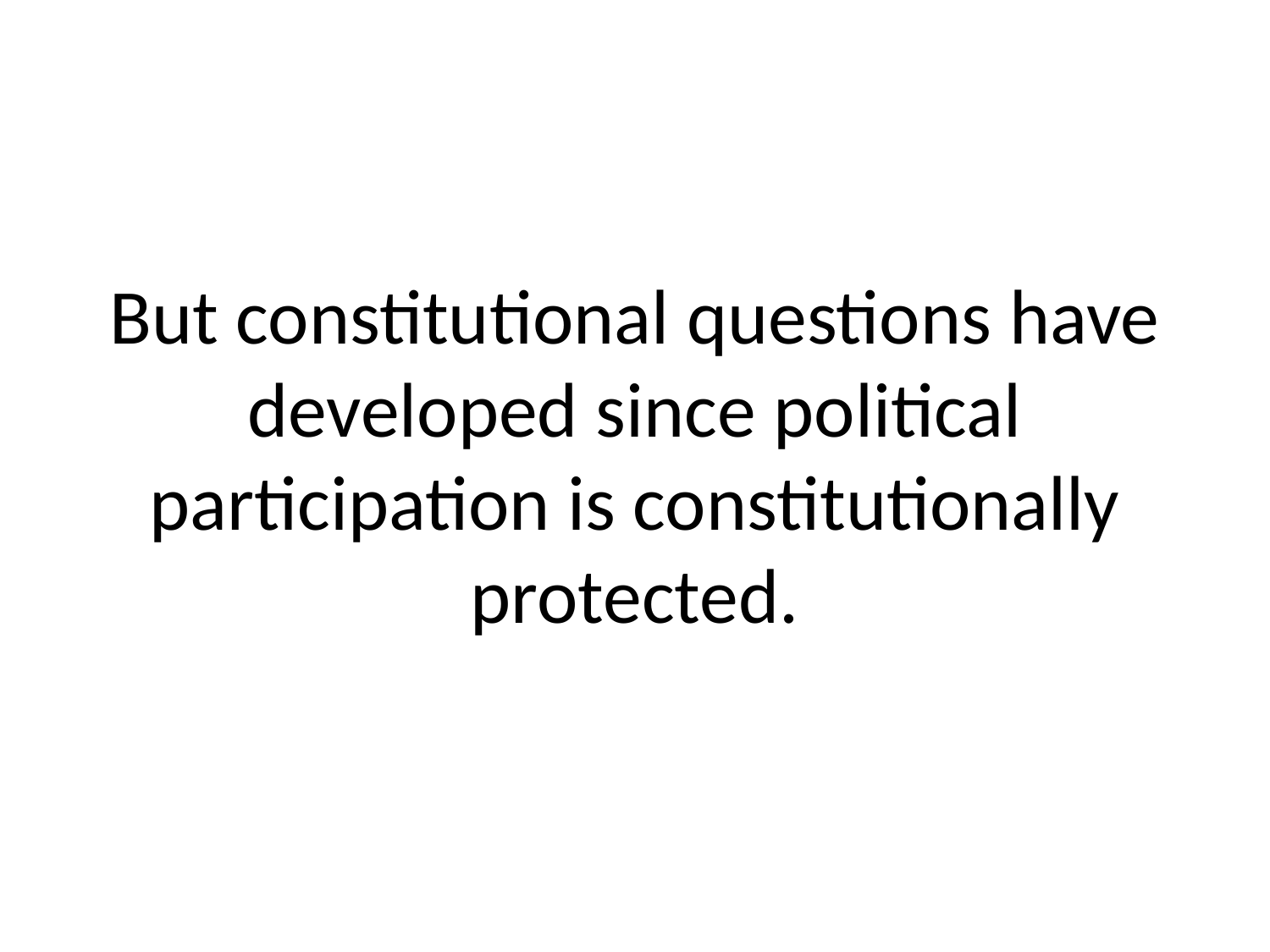

But constitutional questions have developed since political participation is constitutionally protected.